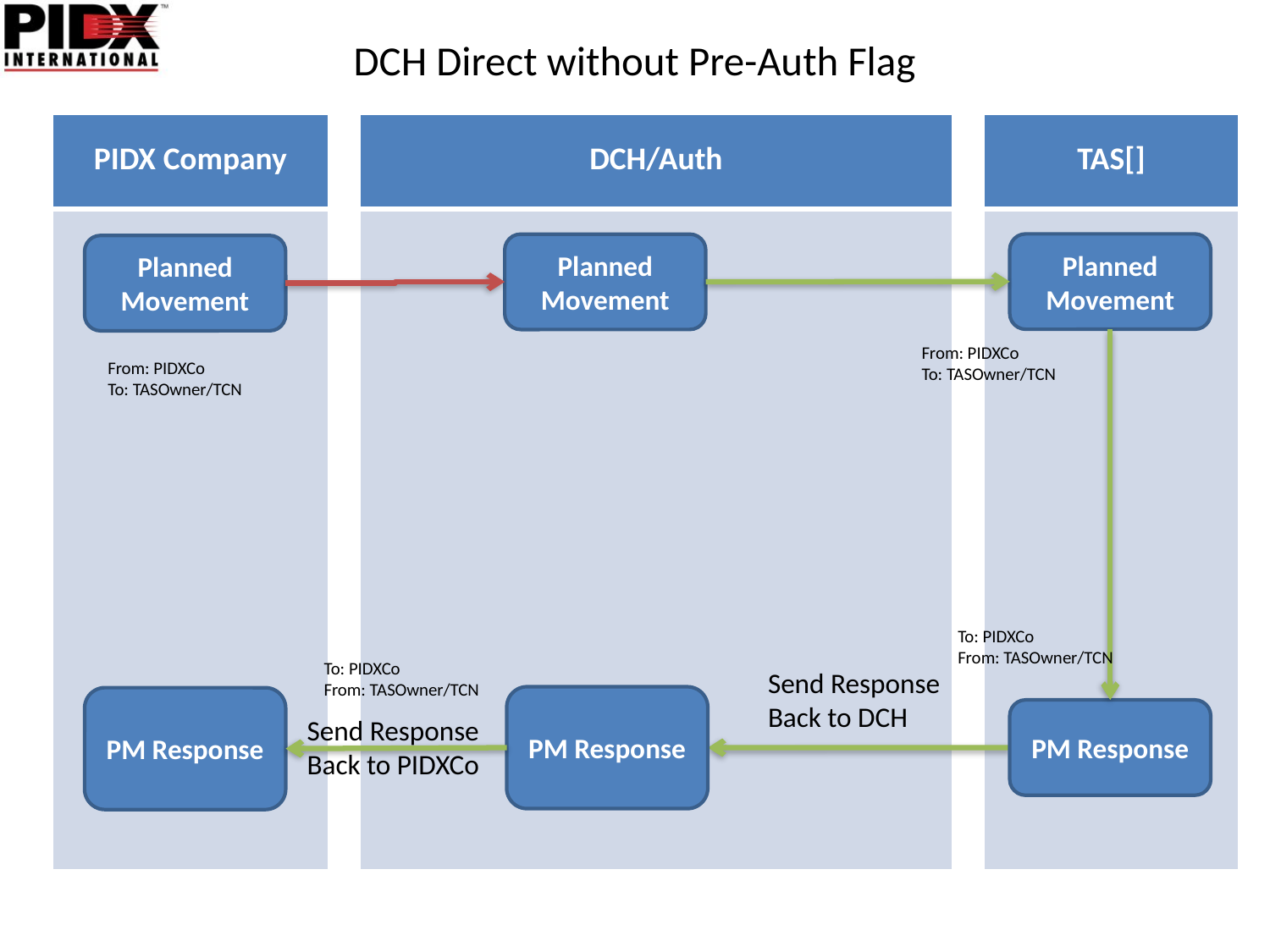

# DCH Direct without Pre-Auth Flag
| PIDX Company |  | DCH/Auth |  | TAS[] |
| --- | --- | --- | --- | --- |
|  |  |  |  |  |
Planned Movement
Planned Movement
Planned Movement
From: PIDXCo
To: TASOwner/TCN
From: PIDXCo
To: TASOwner/TCN
To: PIDXCo
From: TASOwner/TCN
To: PIDXCo
From: TASOwner/TCN
Send Response
Back to DCH
PM Response
PM Response
PM Response
Send Response
Back to PIDXCo